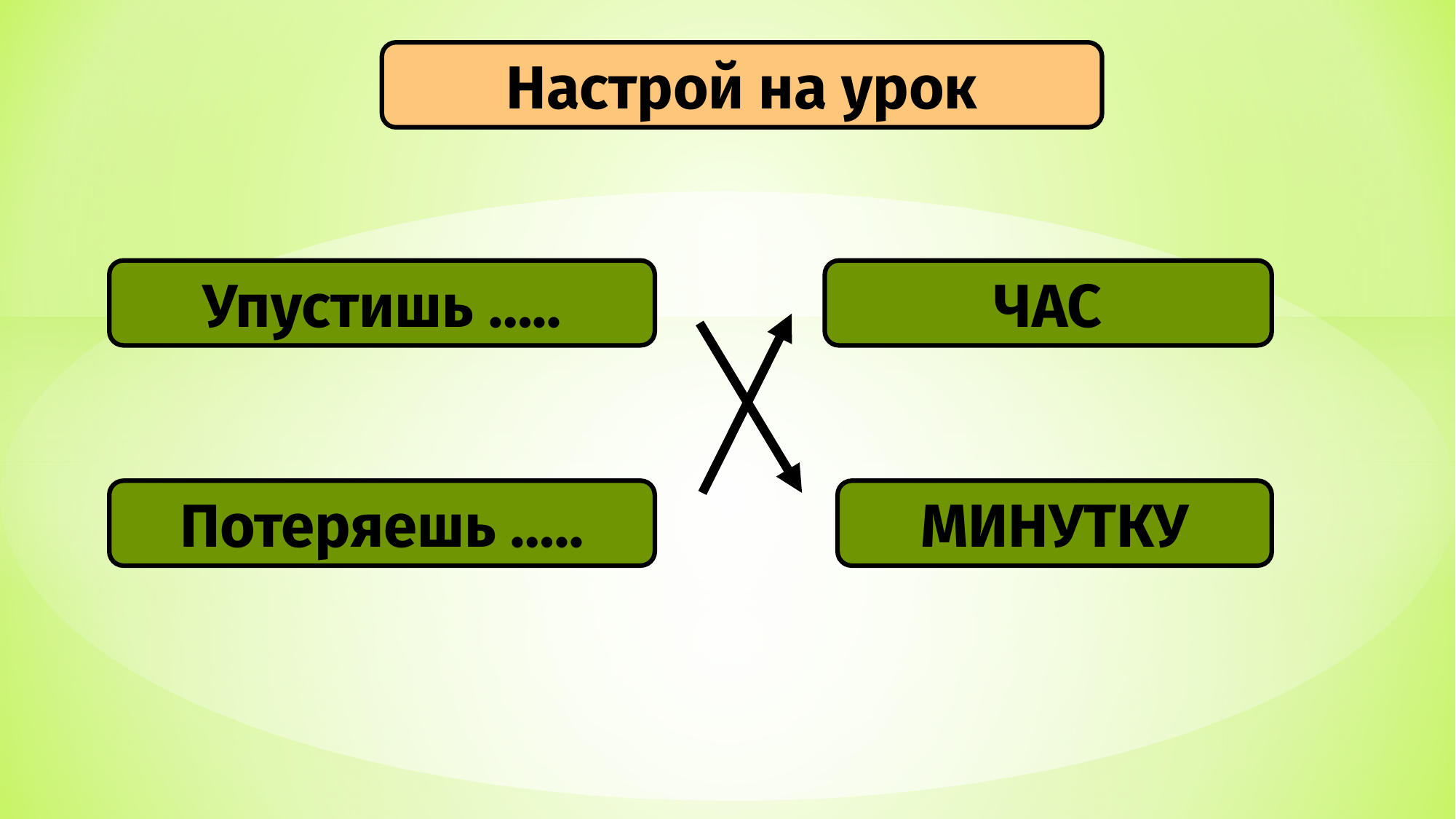

Настрой на урок
Упустишь …..
ЧАС
Потеряешь …..
МИНУТКУ